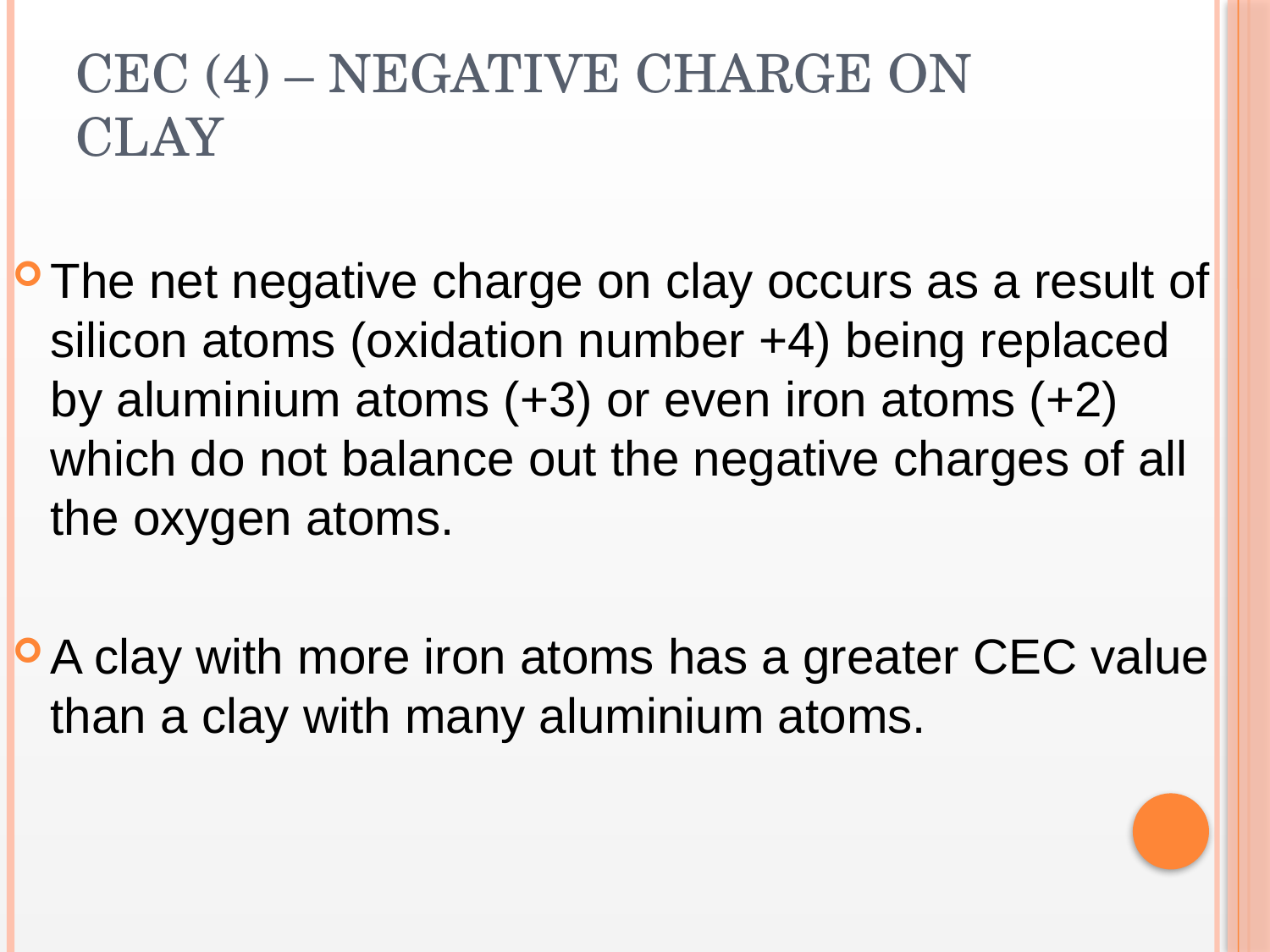

# Cec (4) – negative charge on clay
The net negative charge on clay occurs as a result of silicon atoms (oxidation number +4) being replaced by aluminium atoms (+3) or even iron atoms (+2) which do not balance out the negative charges of all the oxygen atoms.

A clay with more iron atoms has a greater CEC value than a clay with many aluminium atoms.